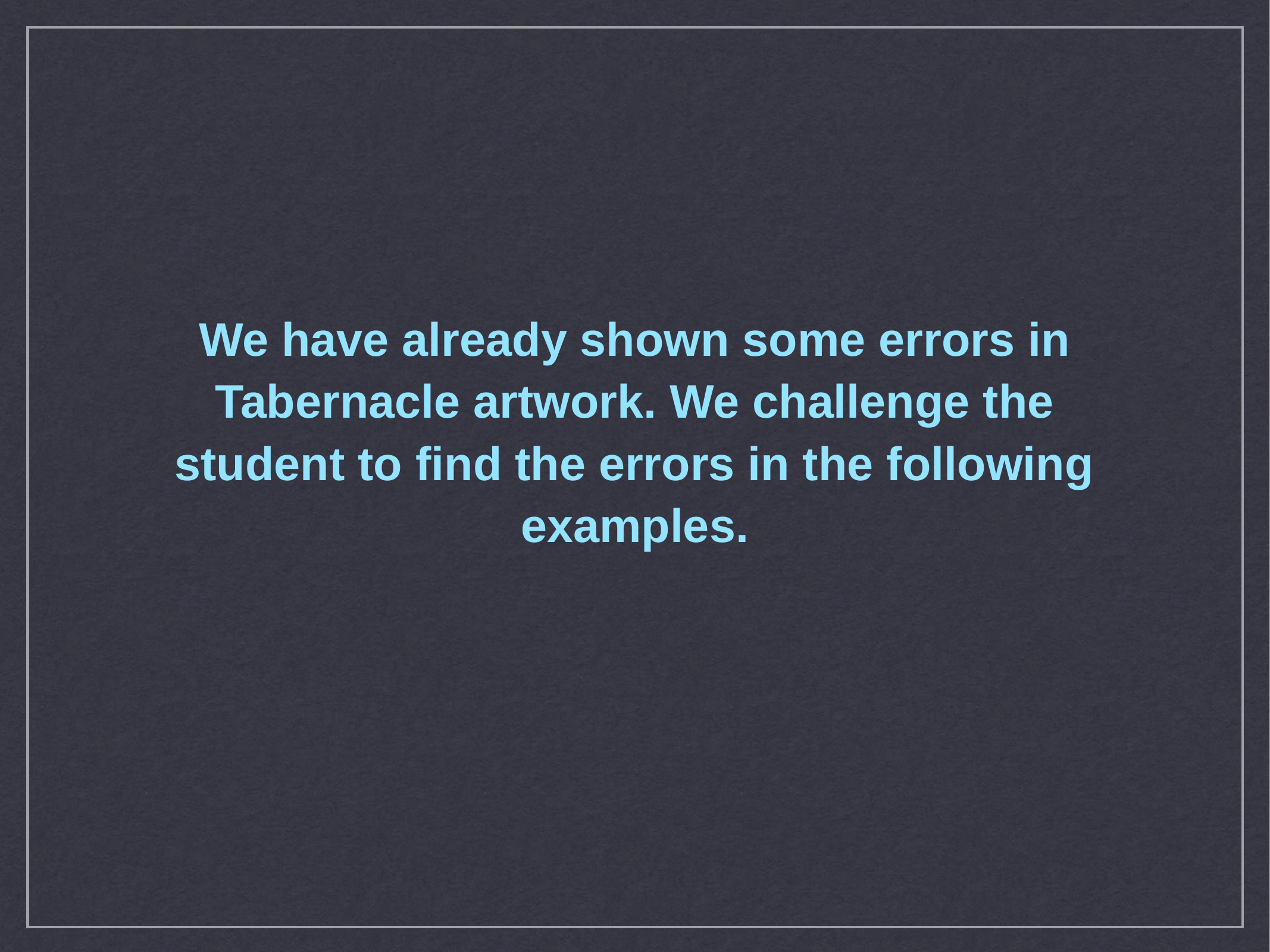

We have already shown some errors in Tabernacle artwork. We challenge the student to find the errors in the following examples.